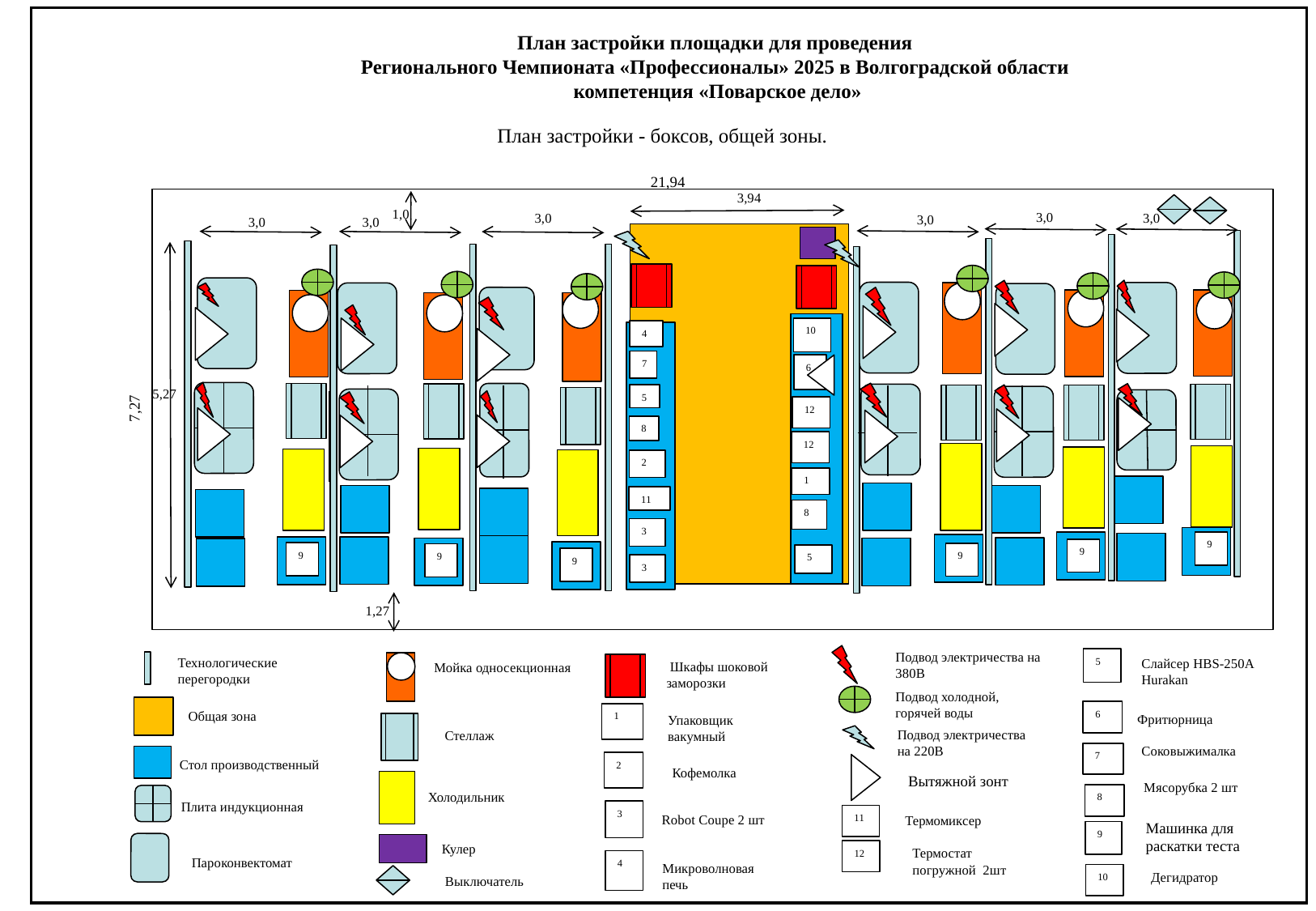

План застройки площадки для проведения
Регионального Чемпионата «Профессионалы» 2025 в Волгоградской области
компетенция «Поварское дело»
План застройки - боксов, общей зоны.
21,94
3,94

1,0
3,0
3,0
3,0
3,0
3,0
3,0

10

4

7
6

5,27

5

7,27
12

8

12

2
1

11

8
3

9

9

9
9
9
5
9
3
1,27
Подвод электричества на 380В

Технологические перегородки
5
Cлайсер HBS-250A Hurakan

 Шкафы шоковой заморозки

Мойка односекционная

Подвод холодной, горячей воды

Общая зона
6
1
Фритюрница
Упаковщик вакумный

Подвод электричества на 220В
Стеллаж

Соковыжималка
7

Стол производственный
2
Кофемолка

Вытяжной зонт

Мясорубка 2 шт
Холодильник
8

Плита индукционная
3
Robot Coupe 2 шт
11
Термомиксер
Машинка для раскатки теста
9

Кулер

Термостат погружной  2шт
12
Пароконвектомат
4
Микроволновая печь
Дегидратор
10

Выключатель